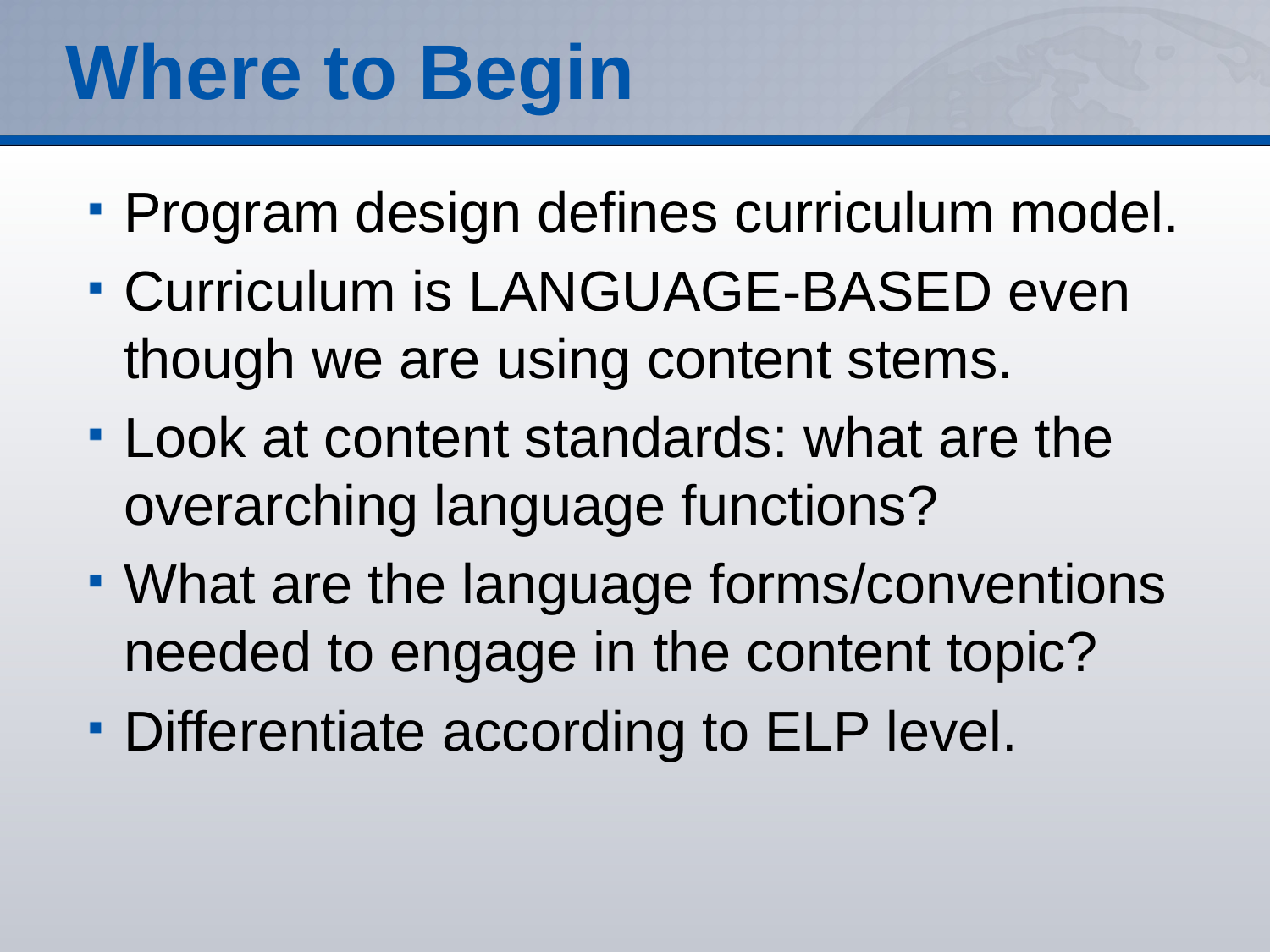

# Where to Begin
Program design defines curriculum model.
Curriculum is LANGUAGE-BASED even though we are using content stems.
Look at content standards: what are the overarching language functions?
What are the language forms/conventions needed to engage in the content topic?
Differentiate according to ELP level.